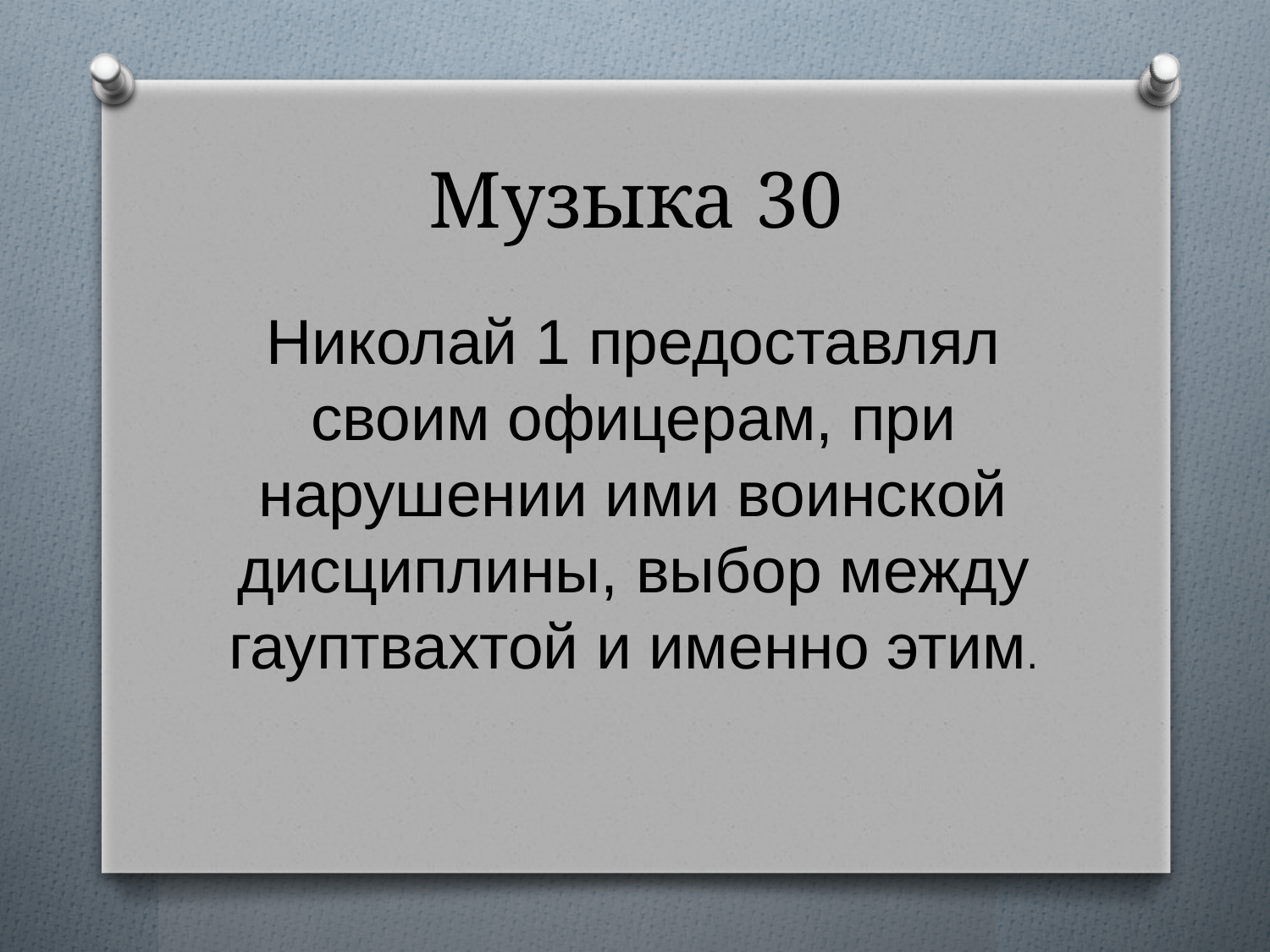

# Музыка 30
Николай 1 предоставлял своим офицерам, при нарушении ими воинской дисциплины, выбор между гауптвахтой и именно этим.